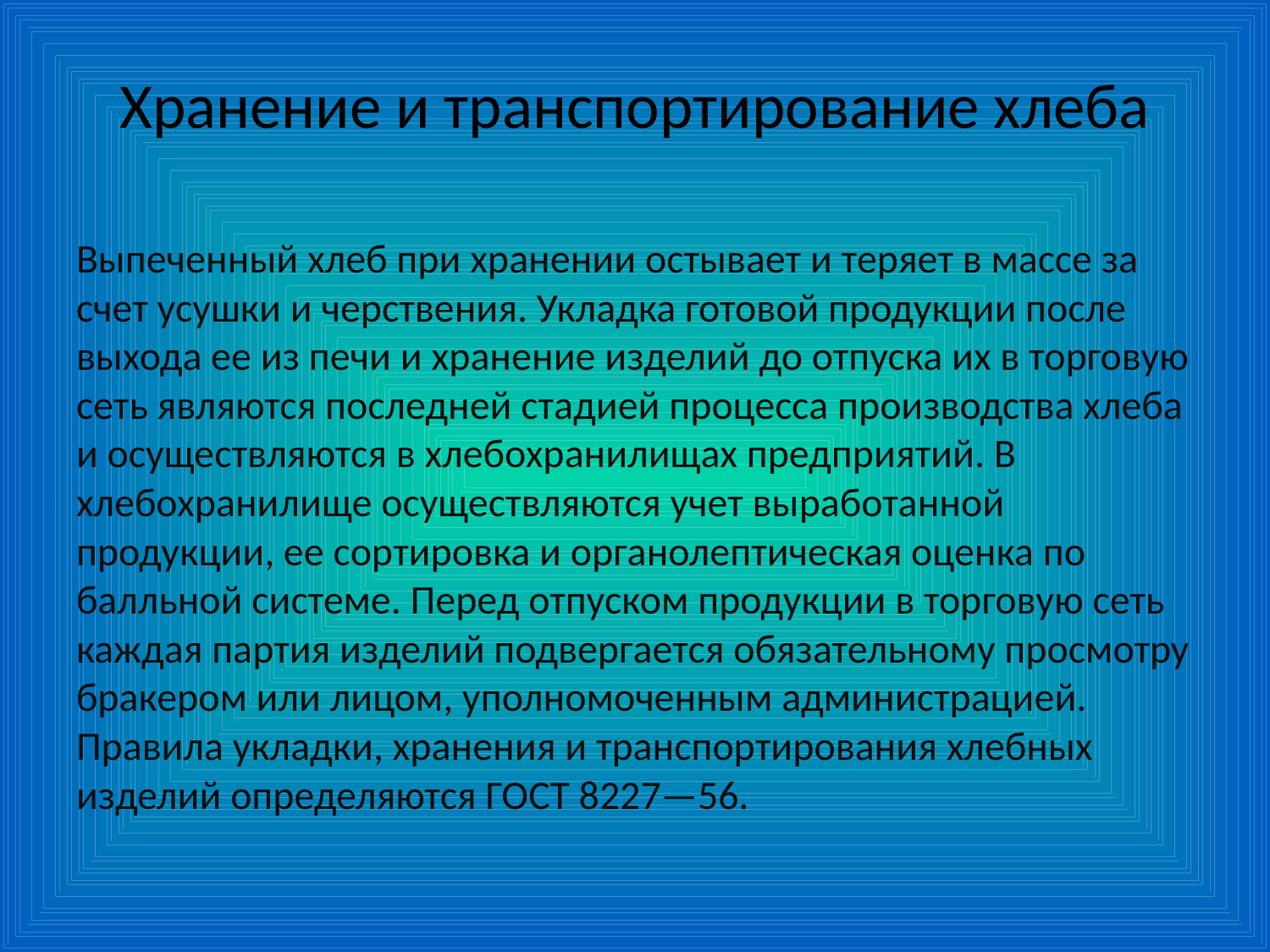

# Хранение и транспортирование хлеба
Выпеченный хлеб при хранении остывает и теряет в массе за счет усушки и черствения. Укладка готовой продукции после выхода ее из печи и хранение изделий до отпуска их в торговую сеть являются последней стадией процесса производства хлеба и осуществляются в хлебохранилищах предприятий. В хлебохранилище осуществляются учет выработанной продукции, ее сортировка и органолептическая оценка по балльной системе. Перед отпуском продукции в торговую сеть каждая партия изделий подвергается обязательному просмотру бракером или лицом, уполномоченным администрацией. Правила укладки, хранения и транспортирования хлебных изделий определяются ГОСТ 8227—56.